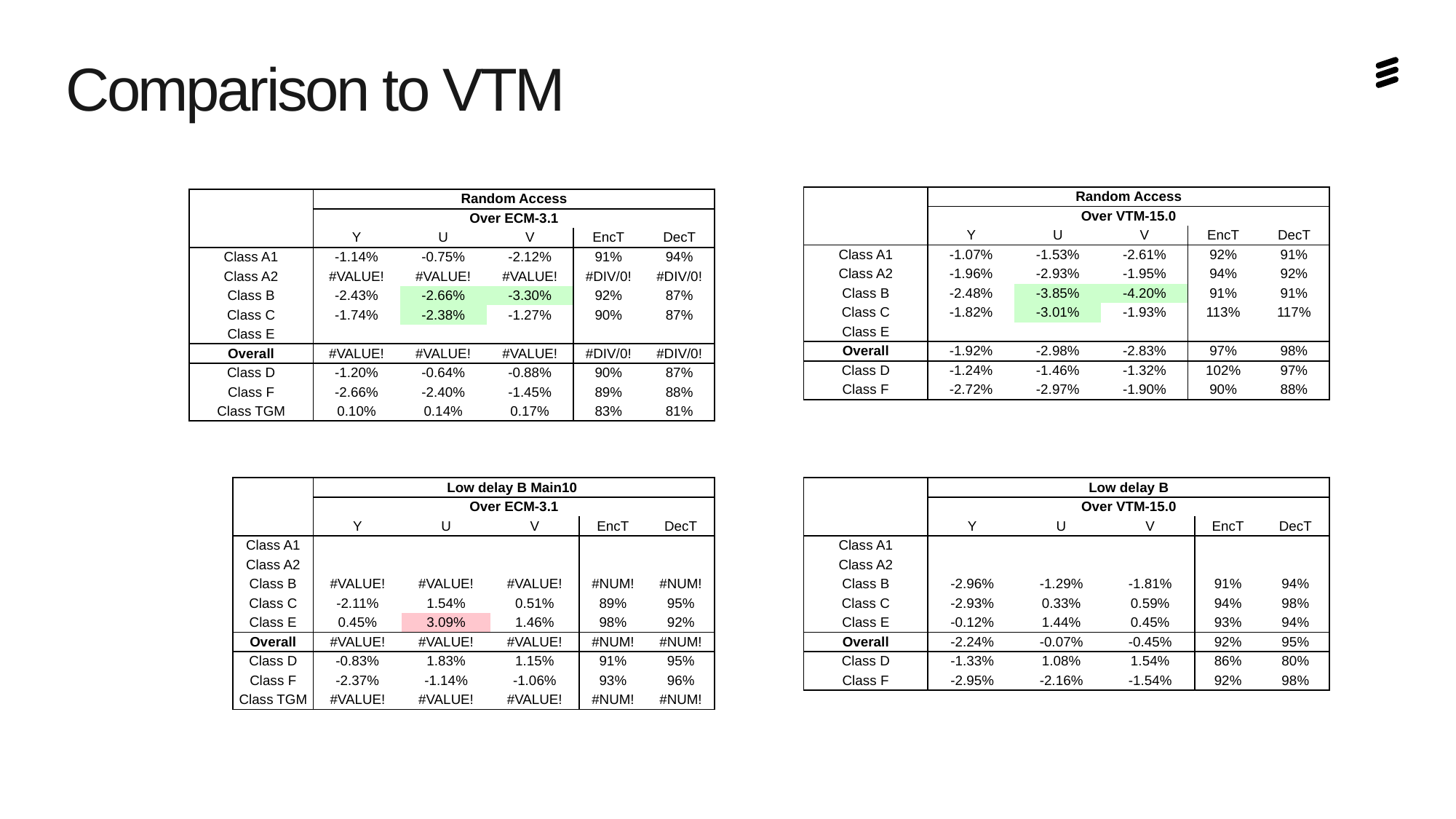

# Comparison to VTM
|  | Random Access |  |  |  |  |
| --- | --- | --- | --- | --- | --- |
|  | Over VTM-15.0 |  |  |  |  |
|  | Y | U | V | EncT | DecT |
| Class A1 | -1.07% | -1.53% | -2.61% | 92% | 91% |
| Class A2 | -1.96% | -2.93% | -1.95% | 94% | 92% |
| Class B | -2.48% | -3.85% | -4.20% | 91% | 91% |
| Class C | -1.82% | -3.01% | -1.93% | 113% | 117% |
| Class E |  |  |  |  |  |
| Overall | -1.92% | -2.98% | -2.83% | 97% | 98% |
| Class D | -1.24% | -1.46% | -1.32% | 102% | 97% |
| Class F | -2.72% | -2.97% | -1.90% | 90% | 88% |
|  | Random Access |  |  |  |  |
| --- | --- | --- | --- | --- | --- |
|  | Over ECM-3.1 |  |  |  |  |
|  | Y | U | V | EncT | DecT |
| Class A1 | -1.14% | -0.75% | -2.12% | 91% | 94% |
| Class A2 | #VALUE! | #VALUE! | #VALUE! | #DIV/0! | #DIV/0! |
| Class B | -2.43% | -2.66% | -3.30% | 92% | 87% |
| Class C | -1.74% | -2.38% | -1.27% | 90% | 87% |
| Class E |  |  |  |  |  |
| Overall | #VALUE! | #VALUE! | #VALUE! | #DIV/0! | #DIV/0! |
| Class D | -1.20% | -0.64% | -0.88% | 90% | 87% |
| Class F | -2.66% | -2.40% | -1.45% | 89% | 88% |
| Class TGM | 0.10% | 0.14% | 0.17% | 83% | 81% |
|  | Low delay B Main10 |  |  |  |  |
| --- | --- | --- | --- | --- | --- |
|  | Over ECM-3.1 |  |  |  |  |
|  | Y | U | V | EncT | DecT |
| Class A1 |  |  |  |  |  |
| Class A2 |  |  |  |  |  |
| Class B | #VALUE! | #VALUE! | #VALUE! | #NUM! | #NUM! |
| Class C | -2.11% | 1.54% | 0.51% | 89% | 95% |
| Class E | 0.45% | 3.09% | 1.46% | 98% | 92% |
| Overall | #VALUE! | #VALUE! | #VALUE! | #NUM! | #NUM! |
| Class D | -0.83% | 1.83% | 1.15% | 91% | 95% |
| Class F | -2.37% | -1.14% | -1.06% | 93% | 96% |
| Class TGM | #VALUE! | #VALUE! | #VALUE! | #NUM! | #NUM! |
|  | Low delay B |  |  |  |  |
| --- | --- | --- | --- | --- | --- |
|  | Over VTM-15.0 |  |  |  |  |
|  | Y | U | V | EncT | DecT |
| Class A1 |  |  |  |  |  |
| Class A2 |  |  |  |  |  |
| Class B | -2.96% | -1.29% | -1.81% | 91% | 94% |
| Class C | -2.93% | 0.33% | 0.59% | 94% | 98% |
| Class E | -0.12% | 1.44% | 0.45% | 93% | 94% |
| Overall | -2.24% | -0.07% | -0.45% | 92% | 95% |
| Class D | -1.33% | 1.08% | 1.54% | 86% | 80% |
| Class F | -2.95% | -2.16% | -1.54% | 92% | 98% |